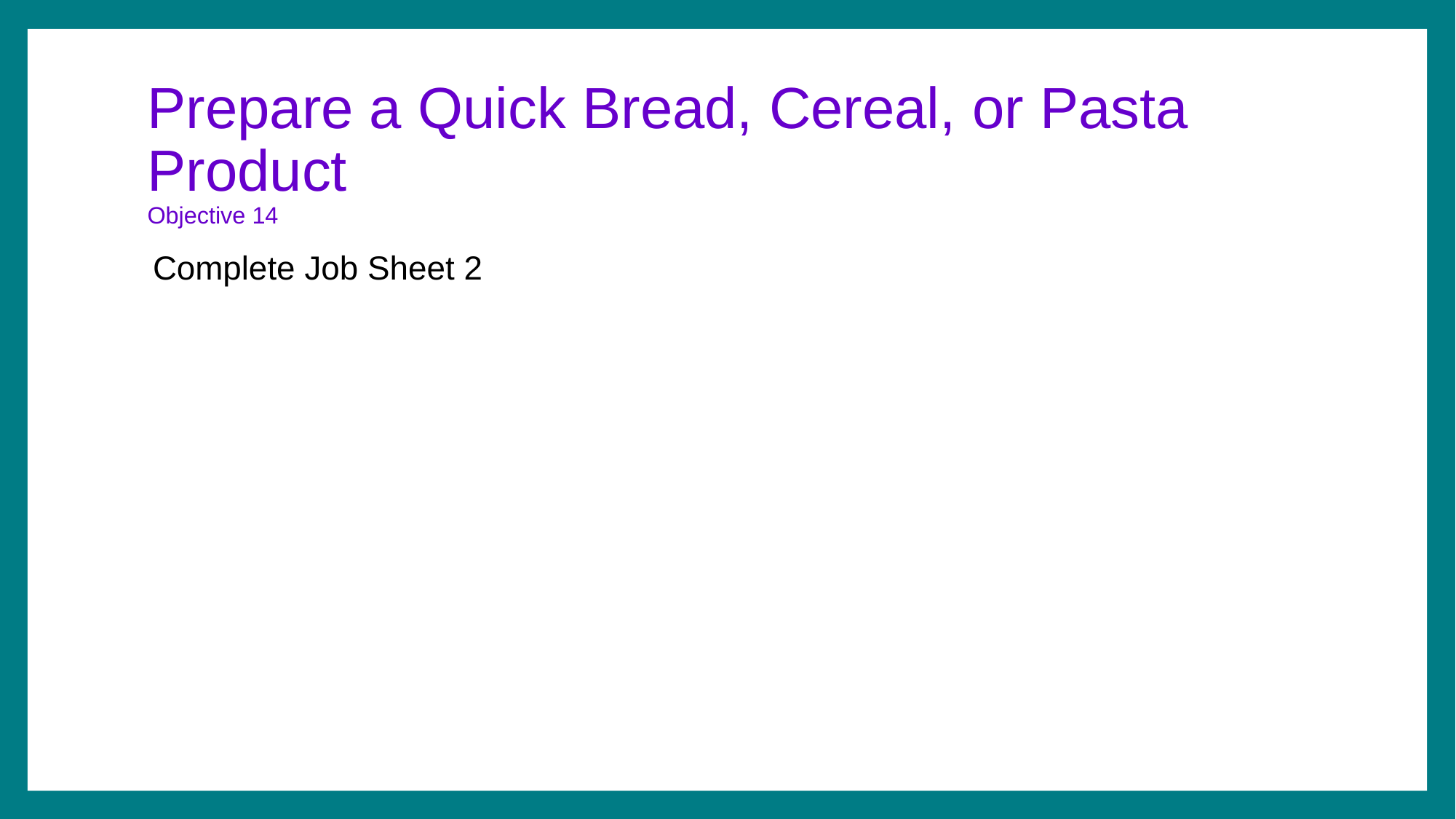

# Prepare a Quick Bread, Cereal, or Pasta Product Objective 14
Complete Job Sheet 2